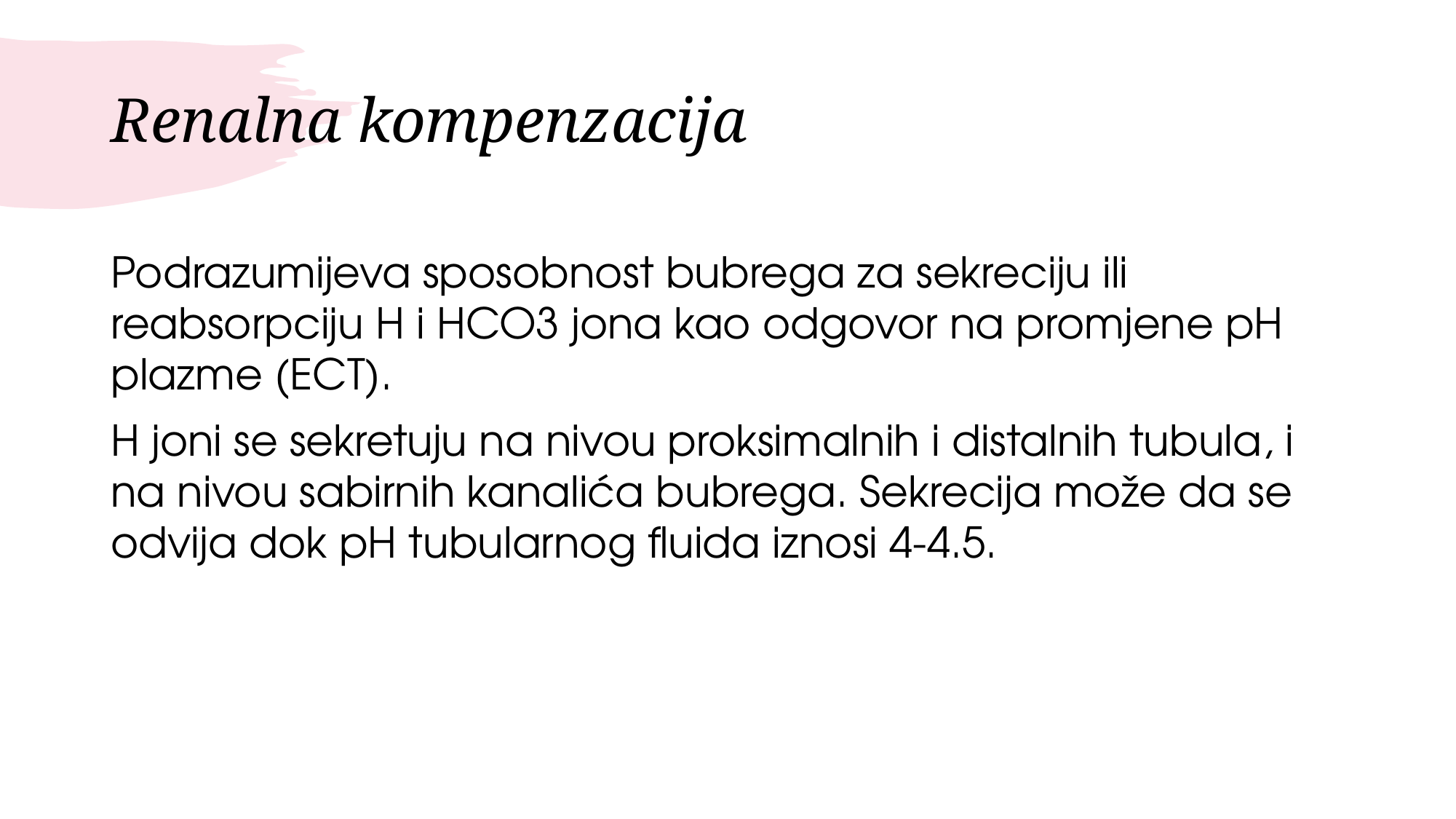

# Renalna kompenzacija
Podrazumijeva sposobnost bubrega za sekreciju ili reabsorpciju H i HCO3 jona kao odgovor na promjene pH plazme (ECT).
H joni se sekretuju na nivou proksimalnih i distalnih tubula, i na nivou sabirnih kanalića bubrega. Sekrecija može da se odvija dok pH tubularnog fluida iznosi 4-4.5.